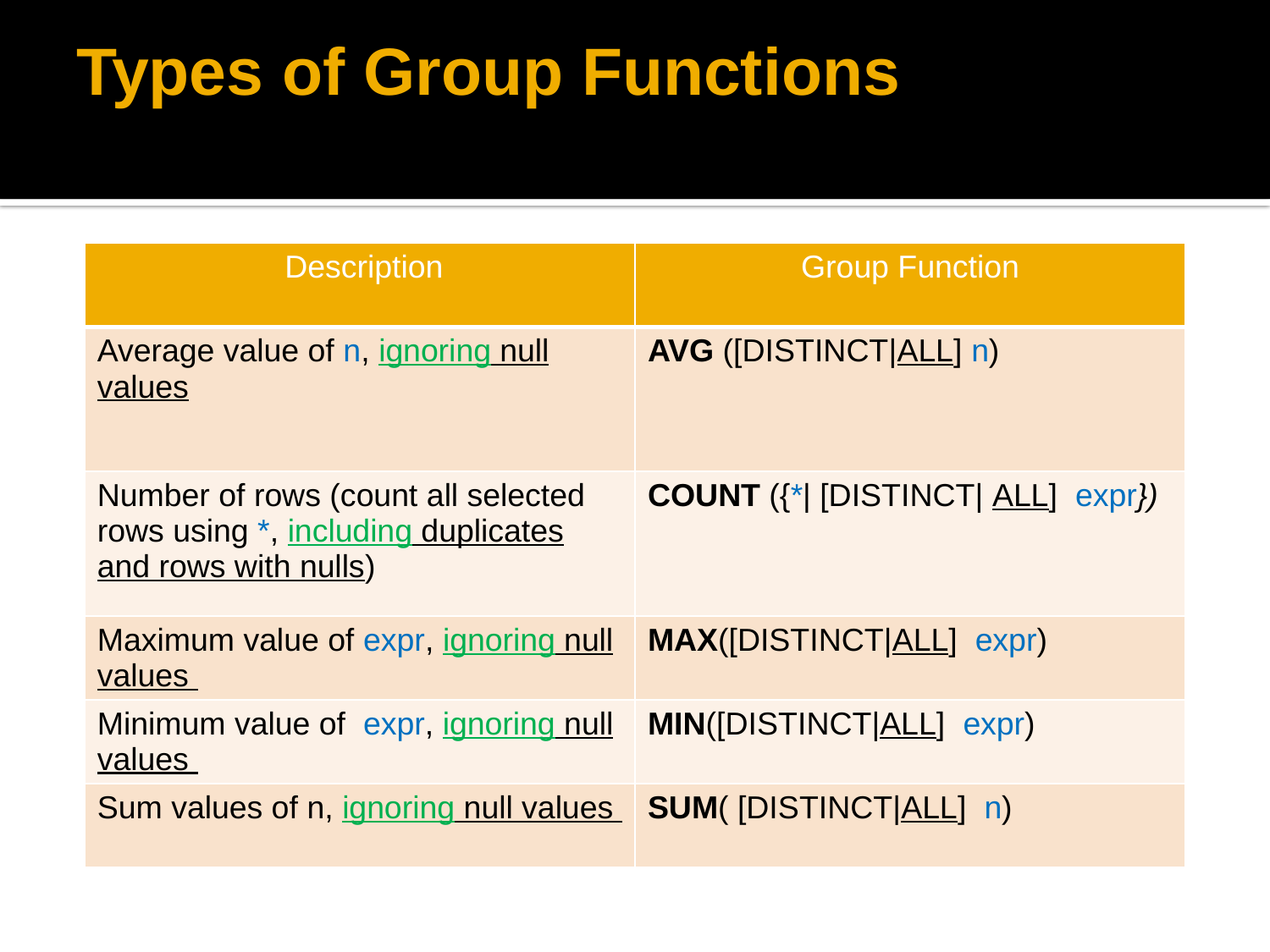

# Types of Group Functions
| Description | Group Function |
| --- | --- |
| Average value of n, ignoring null values | AVG ([DISTINCT|ALL] n) |
| Number of rows (count all selected rows using \*, including duplicates and rows with nulls) | COUNT ({\*| [DISTINCT| ALL] expr}) |
| Maximum value of expr, ignoring null values | MAX([DISTINCT|ALL] expr) |
| Minimum value of expr, ignoring null values | MIN([DISTINCT|ALL] expr) |
| Sum values of n, ignoring null values | SUM( [DISTINCT|ALL] n) |